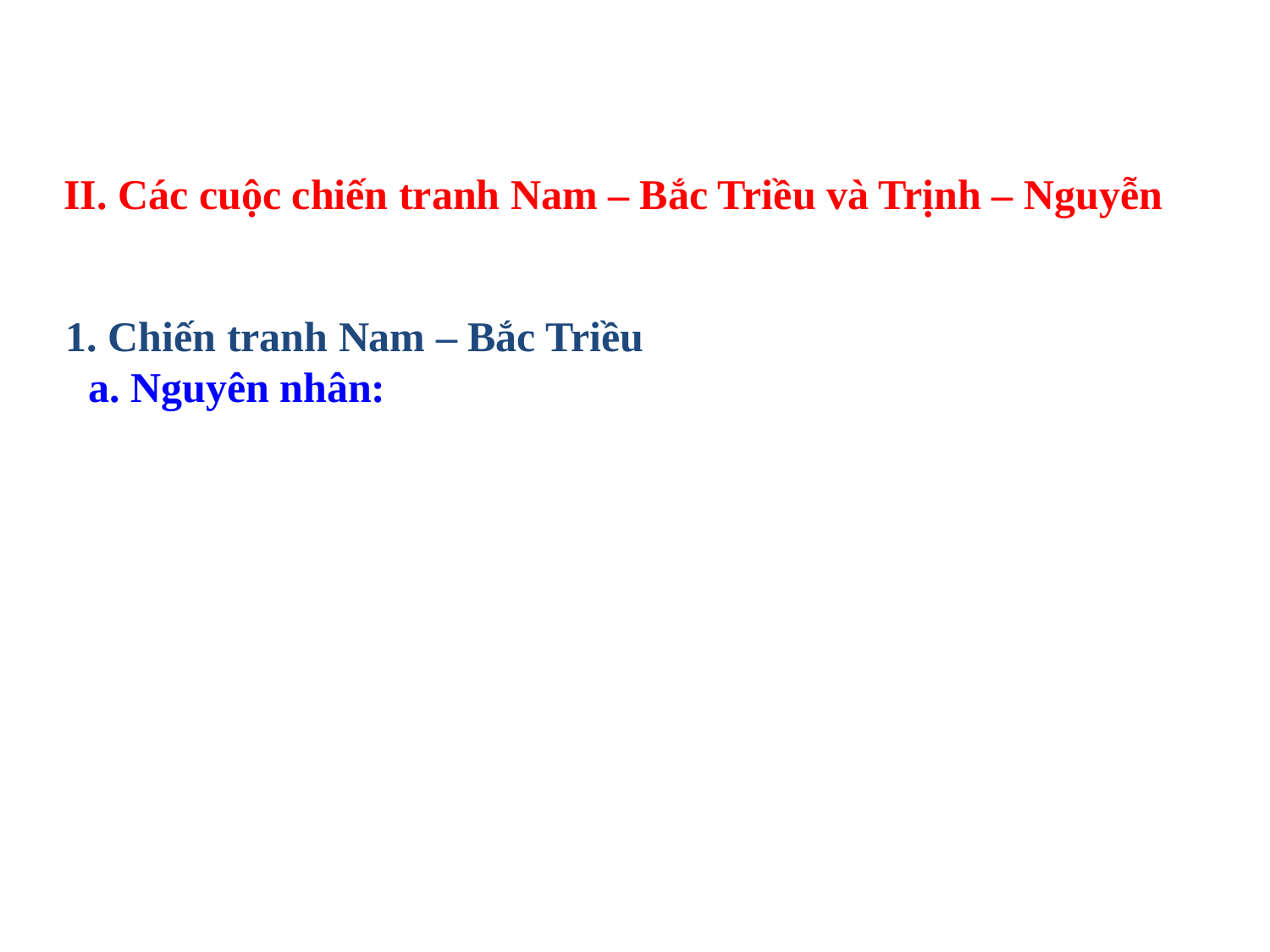

II. Các cuộc chiến tranh Nam – Bắc Triều và Trịnh – Nguyễn
1. Chiến tranh Nam – Bắc Triều
a. Nguyên nhân: